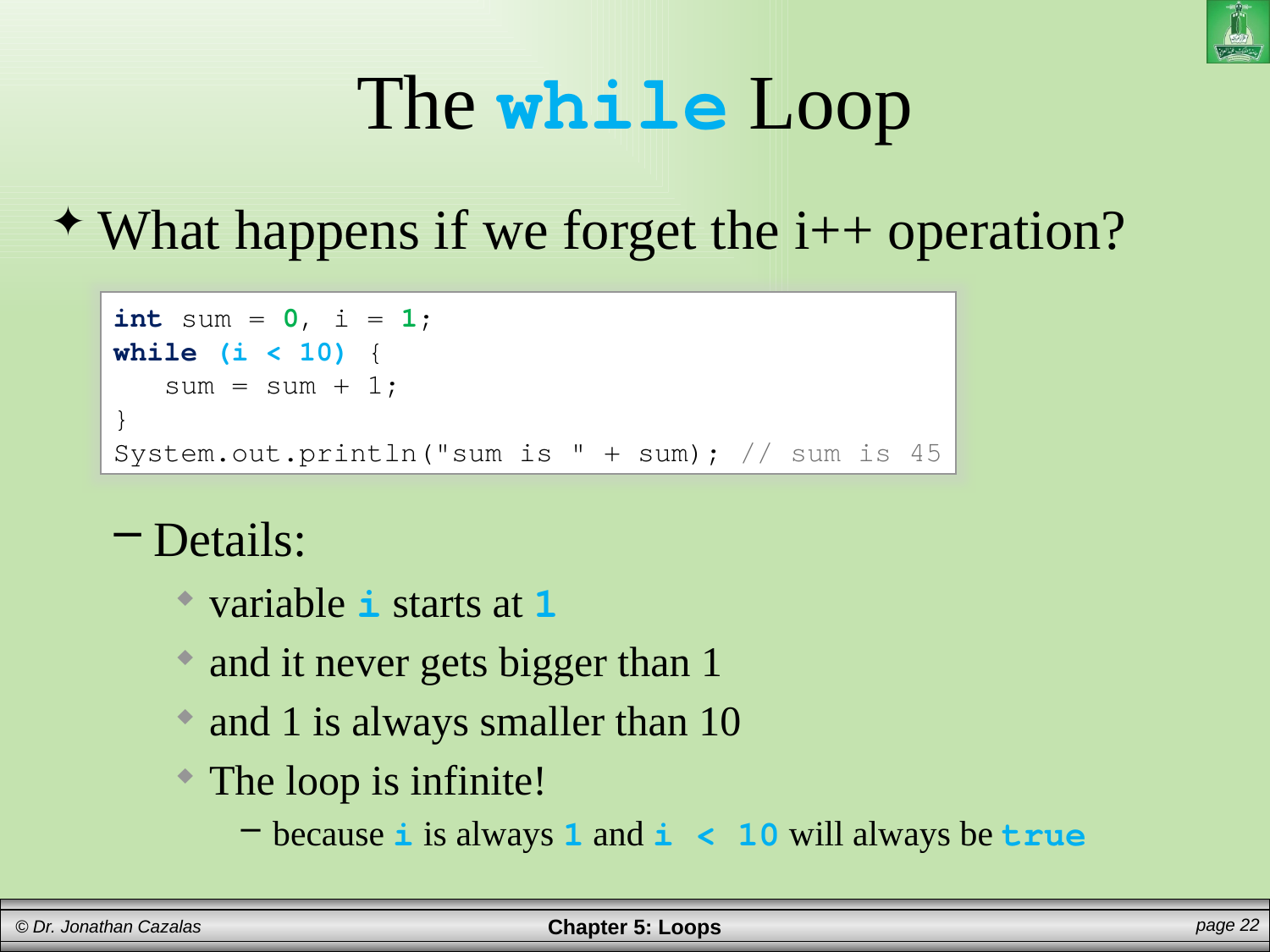

# The while Loop
What happens if we forget the i++ operation?

Details:
variable i starts at 1
and it never gets bigger than 1
and 1 is always smaller than 10
The loop is infinite!
because i is always 1 and i < 10 will always be true
int sum = 0, i = 1;
while (i < 10) {
   sum = sum + 1;
}
System.out.println("sum is " + sum); // sum is 45